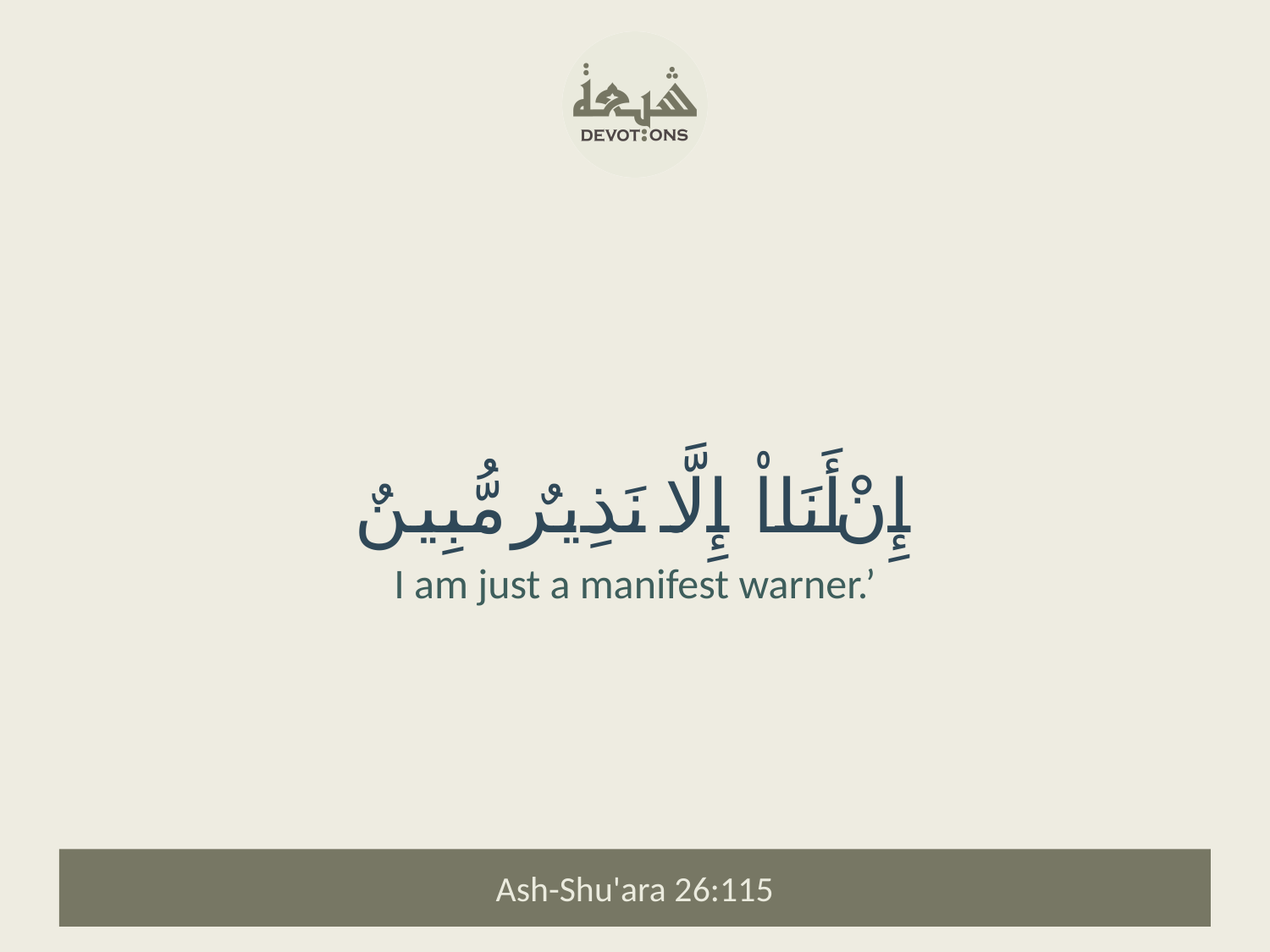

إِنْ أَنَا۠ إِلَّا نَذِيرٌ مُّبِينٌ
I am just a manifest warner.’
Ash-Shu'ara 26:115